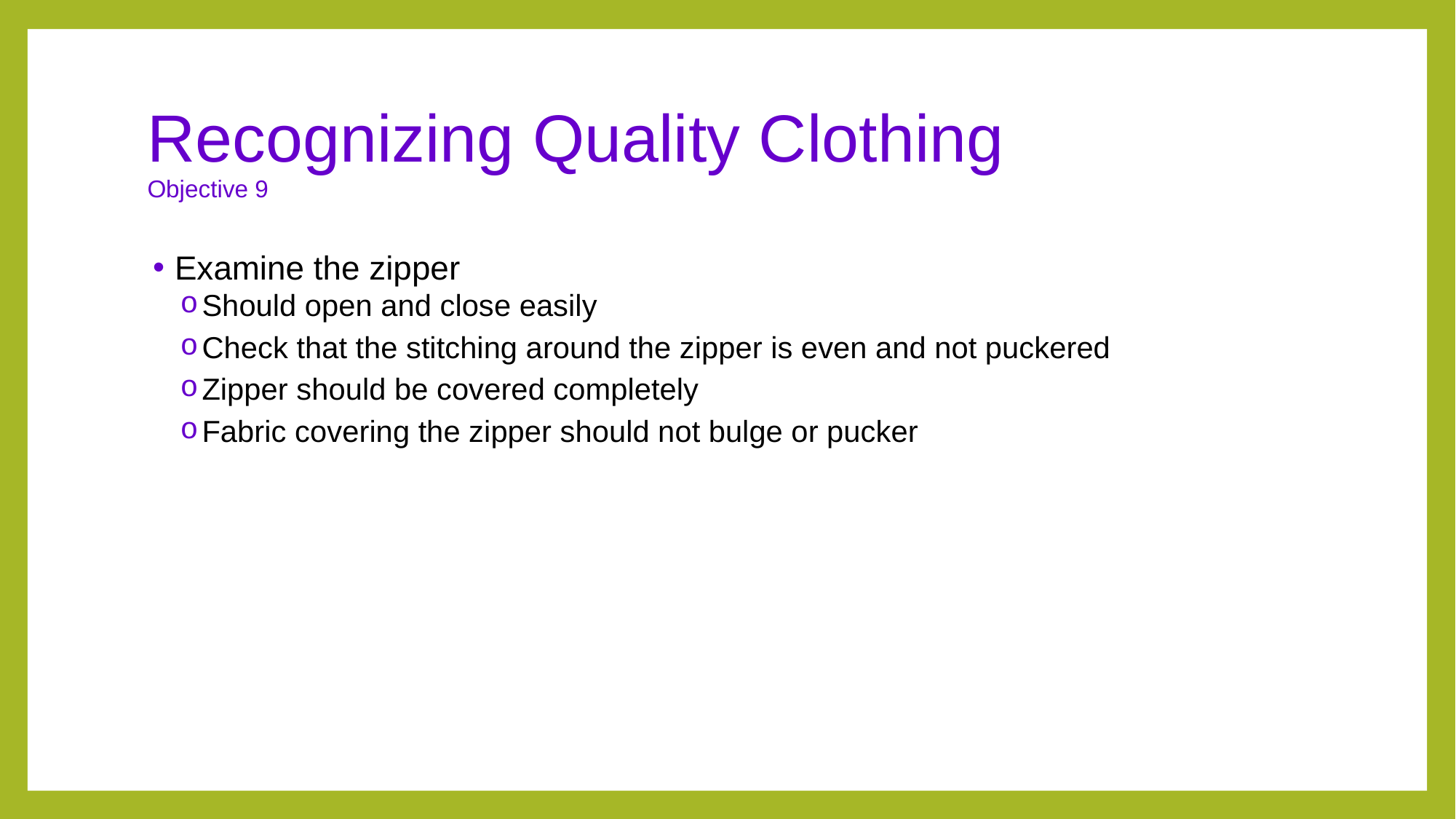

# Recognizing Quality Clothing Objective 9
Examine the zipper
Should open and close easily
Check that the stitching around the zipper is even and not puckered
Zipper should be covered completely
Fabric covering the zipper should not bulge or pucker